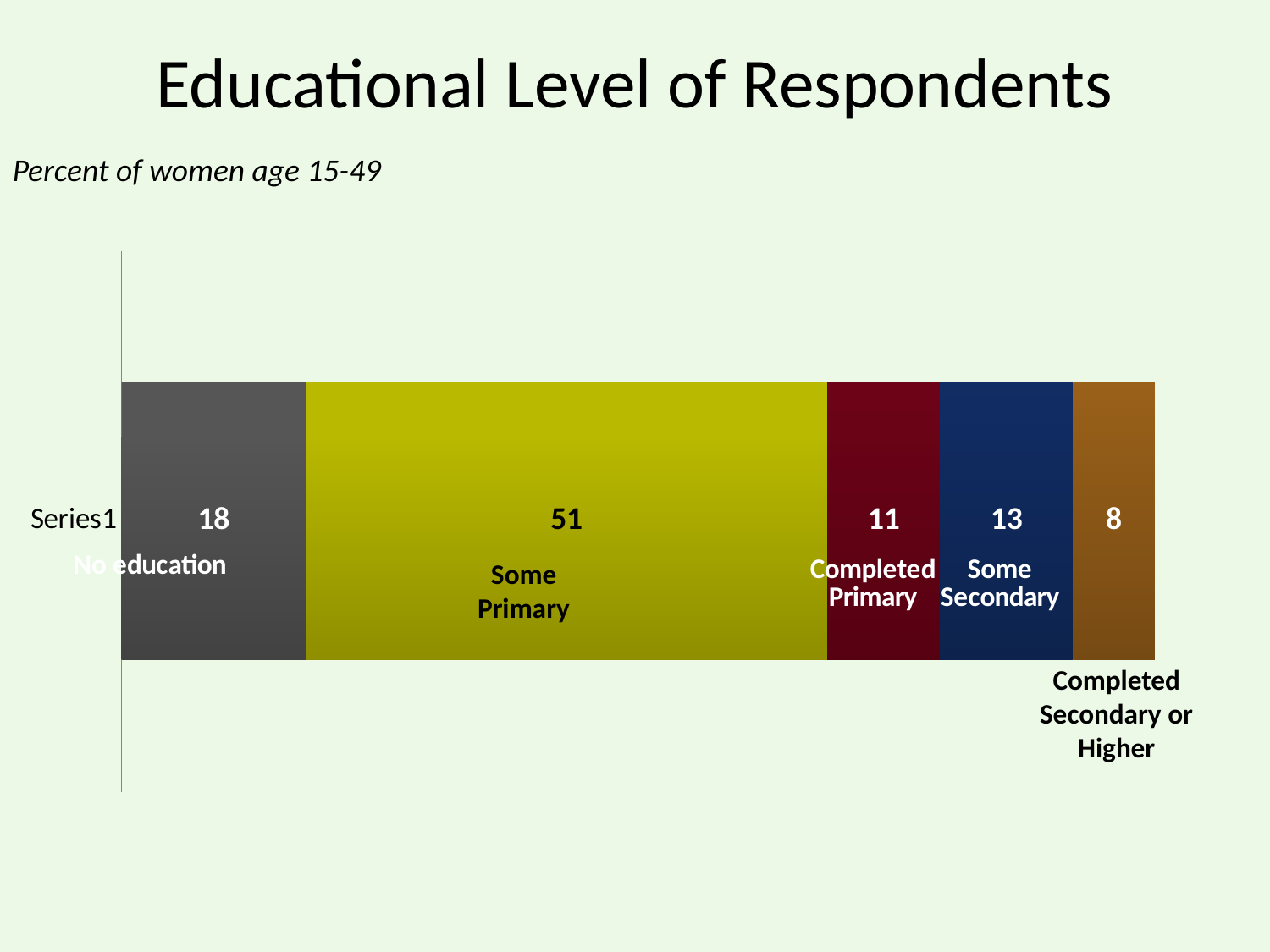

# Educational Level of Respondents
Percent of women age 15-49

### Chart

| Category | No education | Some primary or primary complete | Completed Primary | Some Secondary | Completed Secondary or Higher |
|---|---|---|---|---|---|
|  | 18.0 | 51.0 | 11.0 | 13.0 | 8.0 |
Some Primary
Completed Secondary or Higher